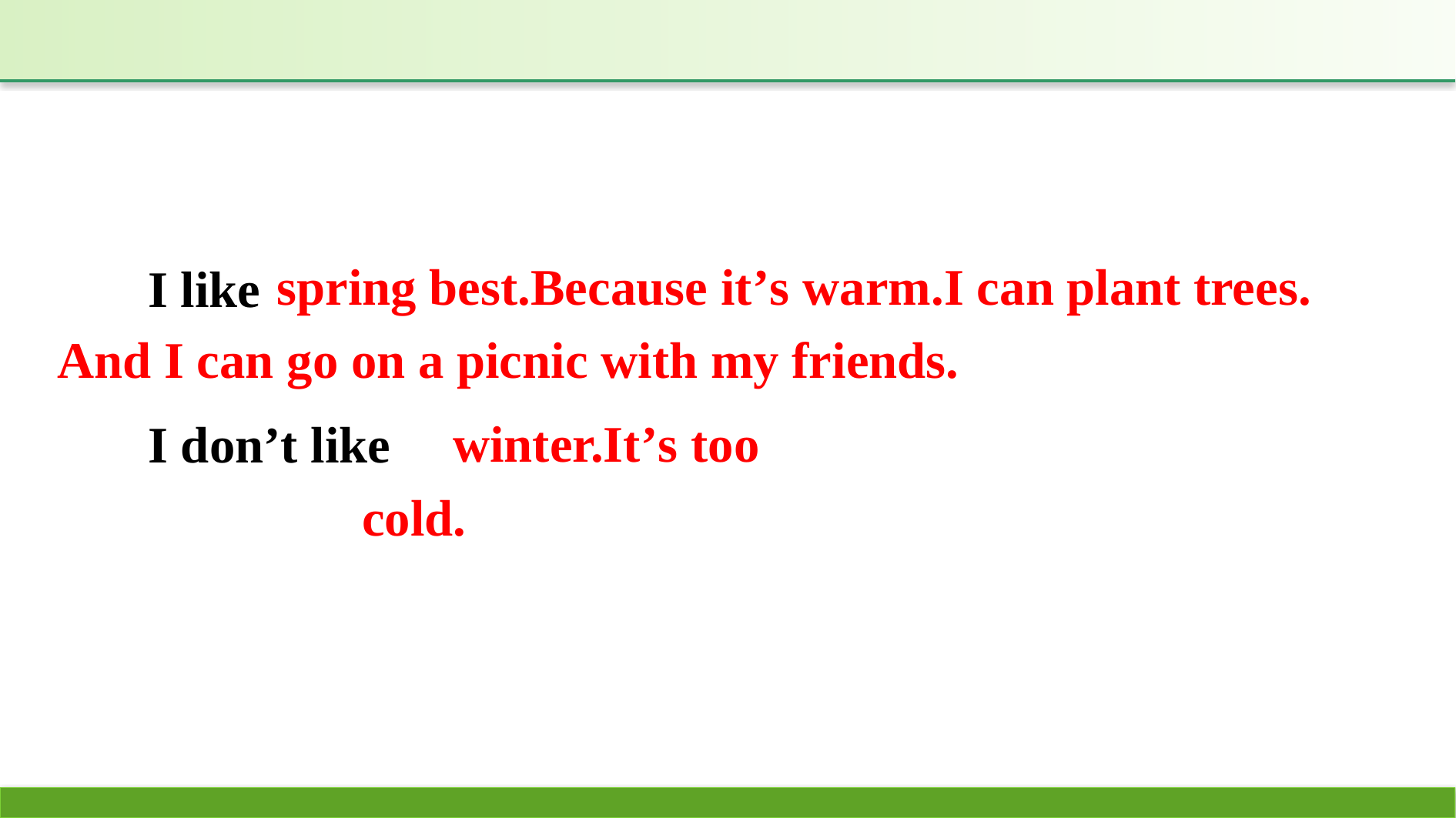

spring best.Because it’s warm.I can plant trees. And I can go on a picnic with my friends.
I like
winter.It’s too cold.
I don’t like